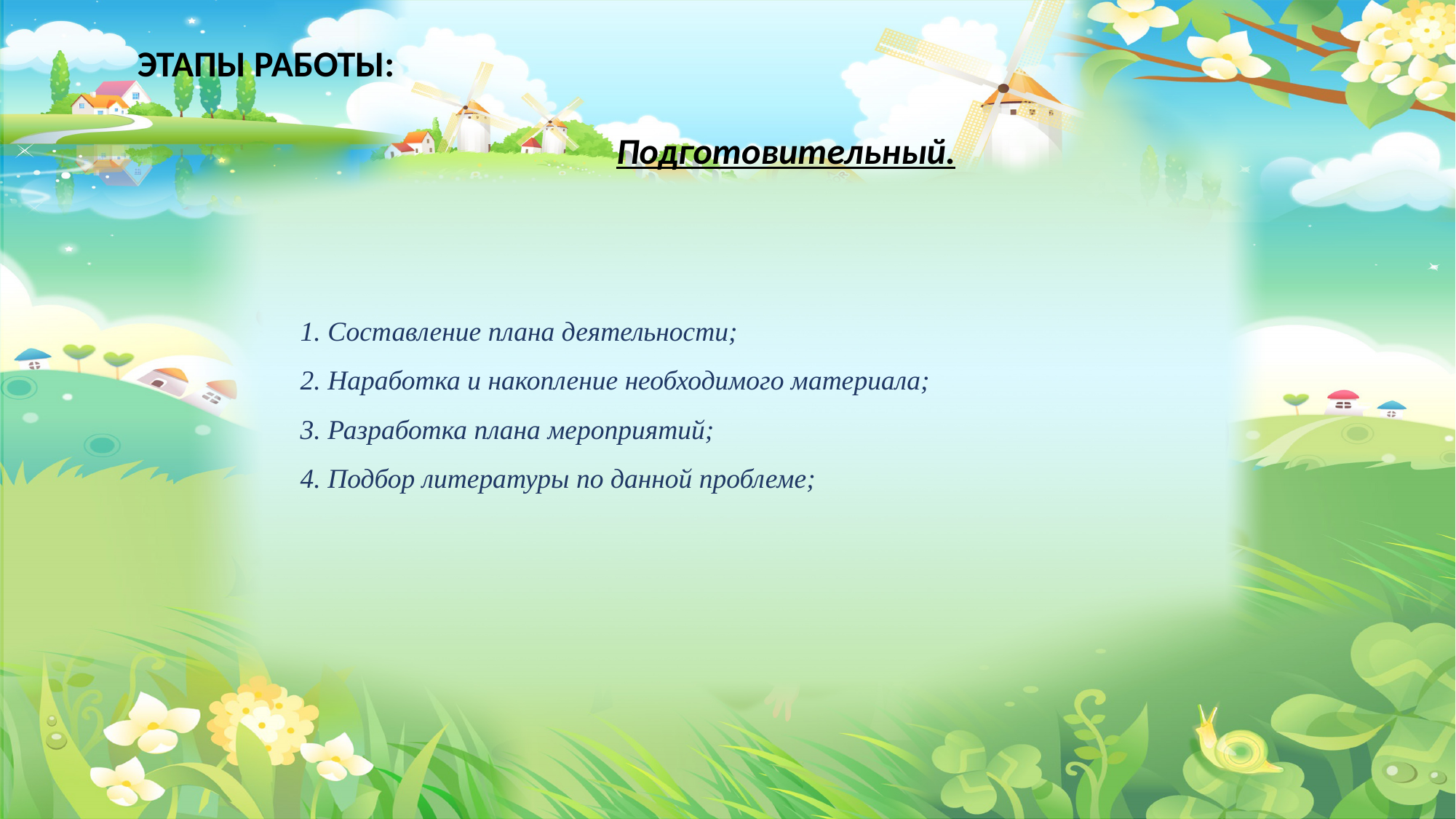

ЭТАПЫ РАБОТЫ:

Подготовительный.

1. Составление плана деятельности;
2. Наработка и накопление необходимого материала;
3. Разработка плана мероприятий;
4. Подбор литературы по данной проблеме;